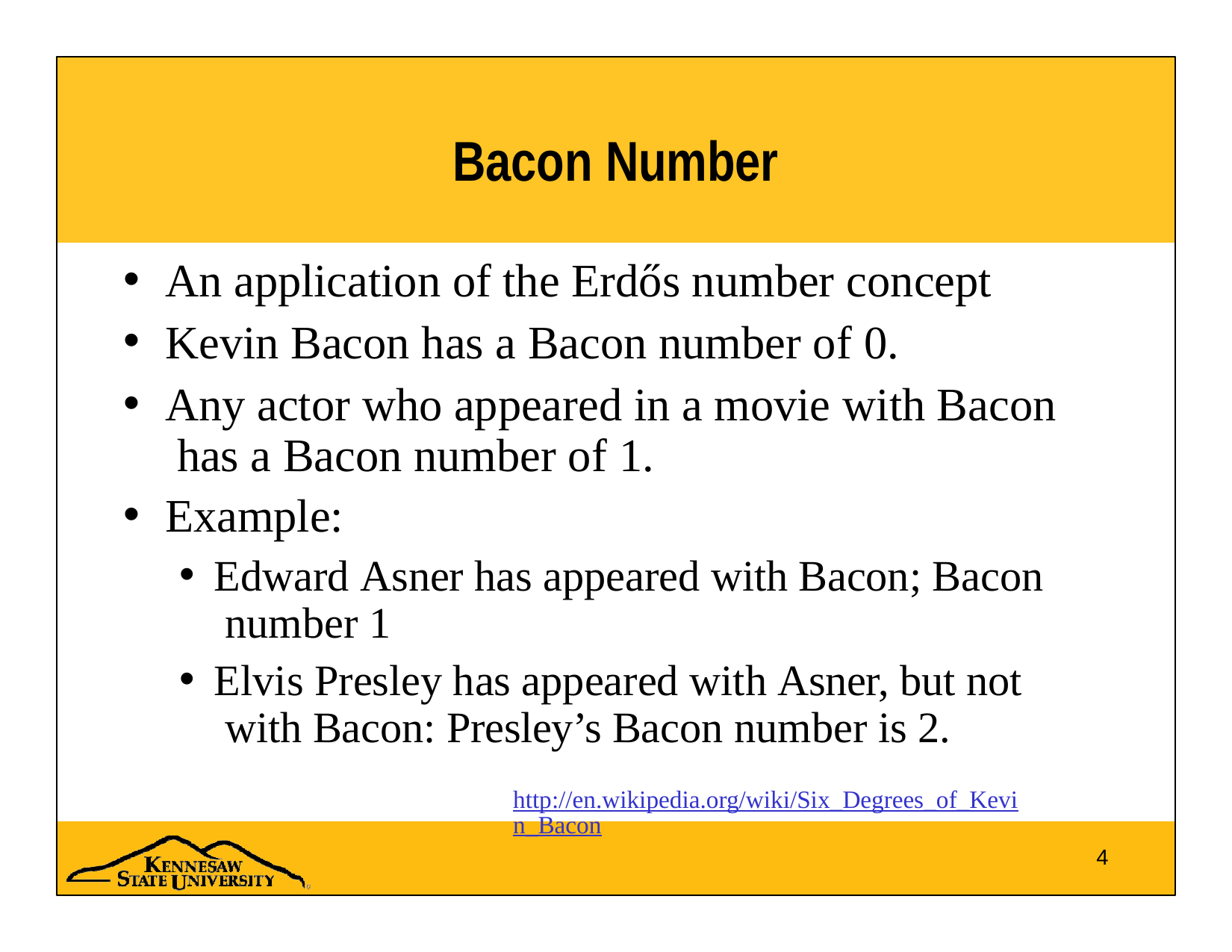

# Bacon Number
An application of the Erdős number concept
Kevin Bacon has a Bacon number of 0.
Any actor who appeared in a movie with Bacon  has a Bacon number of 1.
Example:
Edward Asner has appeared with Bacon; Bacon  number 1
Elvis Presley has appeared with Asner, but not  with Bacon: Presley’s Bacon number is 2.
http://en.wikipedia.org/wiki/Six_Degrees_of_Kevin_Bacon

4